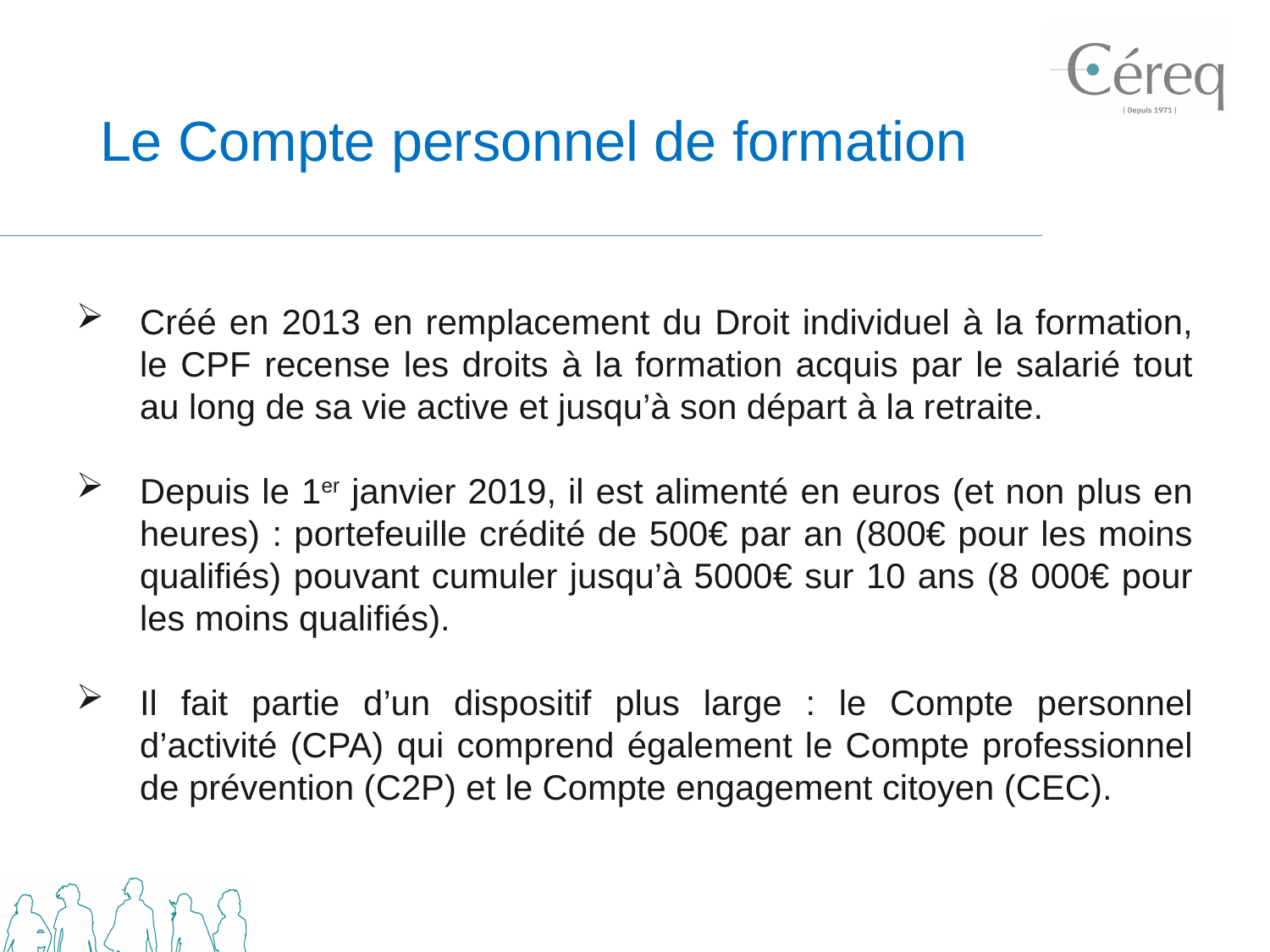

# Le Compte personnel de formation

Créé en 2013 en remplacement du Droit individuel à la formation, le CPF recense les droits à la formation acquis par le salarié tout au long de sa vie active et jusqu’à son départ à la retraite.

Depuis le 1er janvier 2019, il est alimenté en euros (et non plus en heures) : portefeuille crédité de 500€ par an (800€ pour les moins qualifiés) pouvant cumuler jusqu’à 5000€ sur 10 ans (8 000€ pour les moins qualifiés).

Il fait partie d’un dispositif plus large : le Compte personnel d’activité (CPA) qui comprend également le Compte professionnel de prévention (C2P) et le Compte engagement citoyen (CEC).